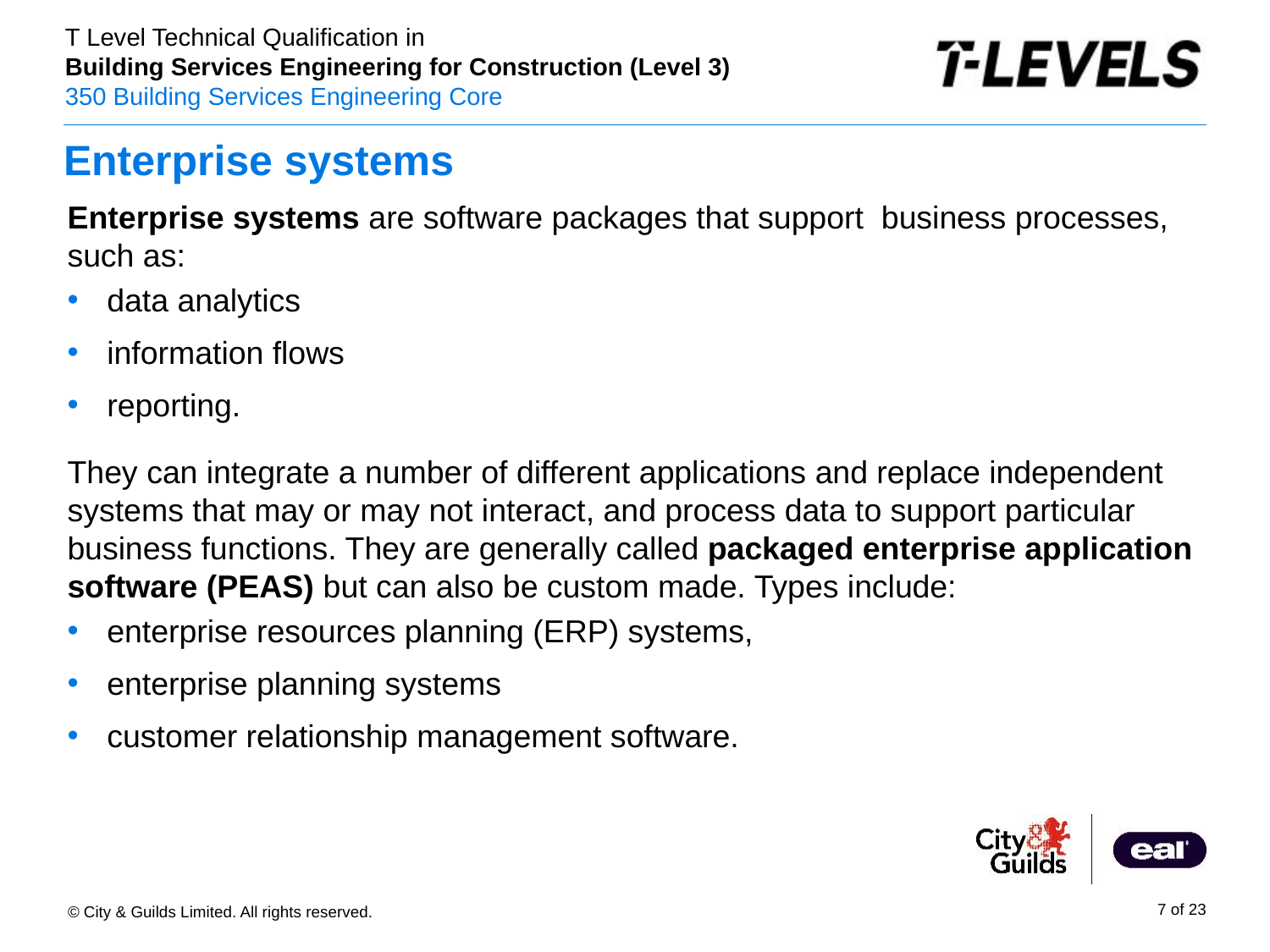

# Enterprise systems
Enterprise systems are software packages that support  business processes, such as:
data analytics
information flows
reporting.

They can integrate a number of different applications and replace independent systems that may or may not interact, and process data to support particular business functions. They are generally called packaged enterprise application software (PEAS) but can also be custom made. Types include:
enterprise resources planning (ERP) systems,
enterprise planning systems
customer relationship management software.